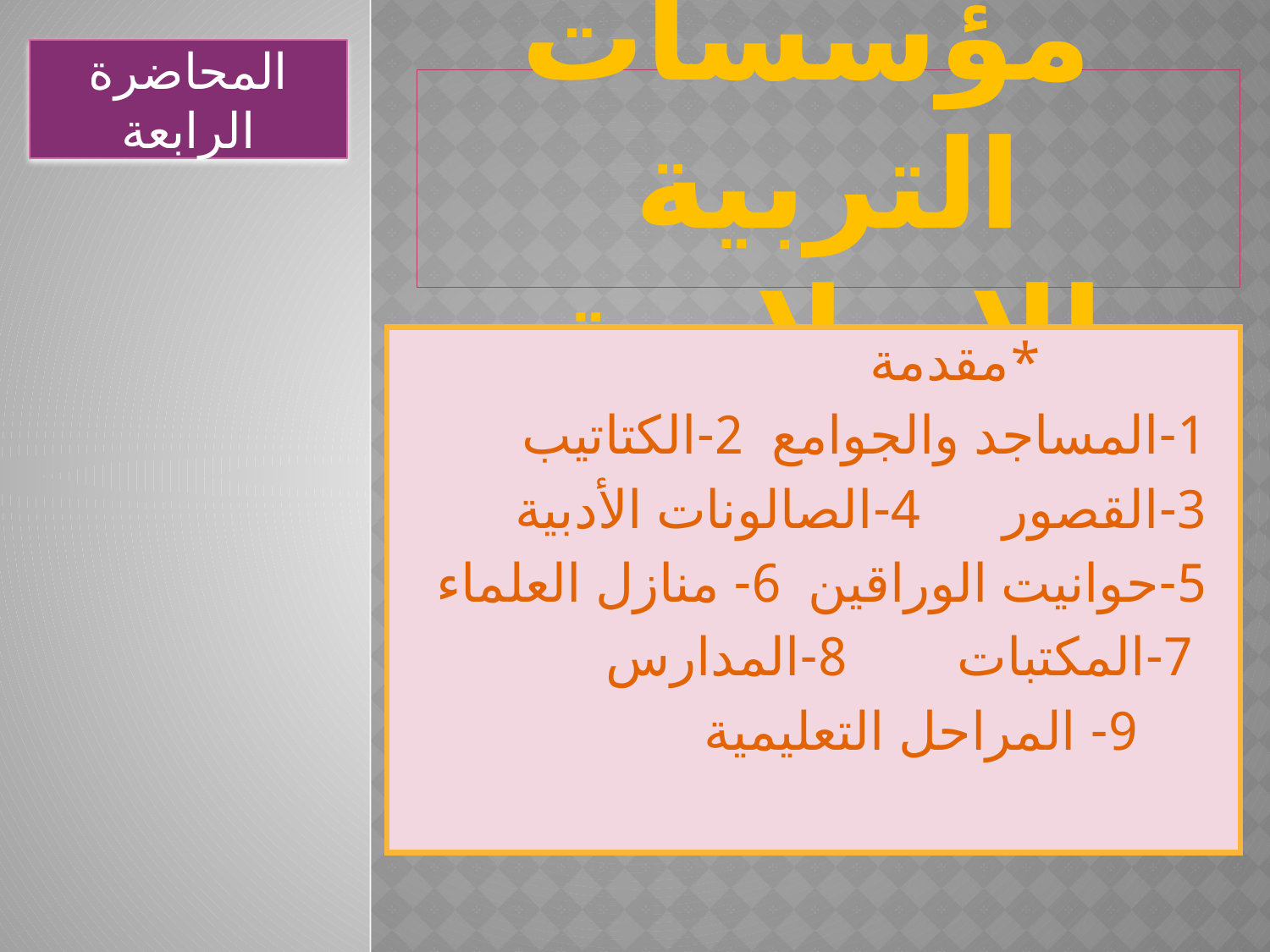

المحاضرة الرابعة
# مؤسسات التربية الإسلامية
              *مقدمة
  1-المساجد والجوامع  2-الكتاتيب
  3-القصور      4-الصالونات الأدبية
  5-حوانيت الوراقين  6- منازل العلماء
   7-المكتبات        8-المدارس
       9- المراحل التعليمية